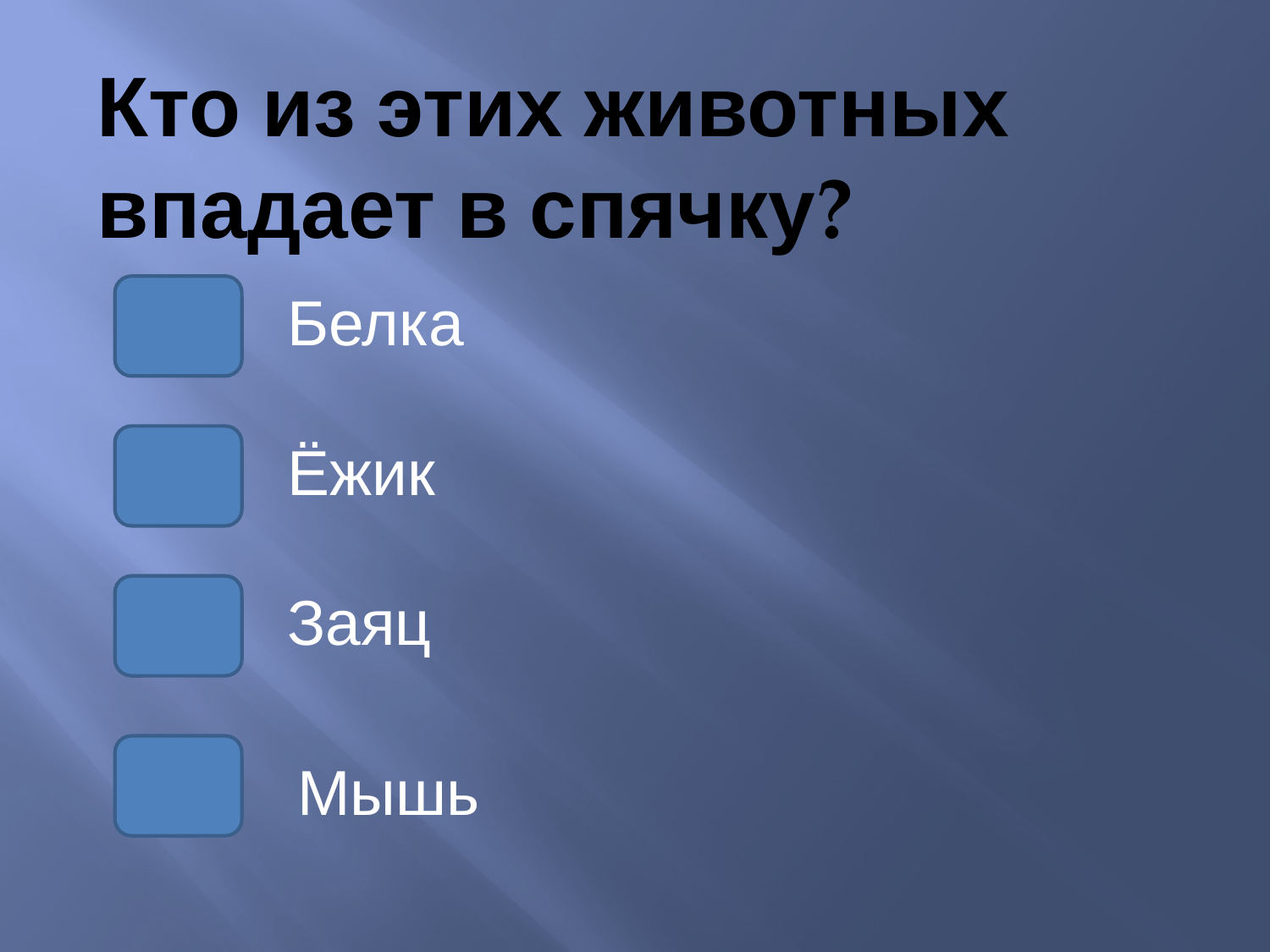

Кто из этих животных впадает в спячку?

Белка

Ёжик

Заяц

Мышь